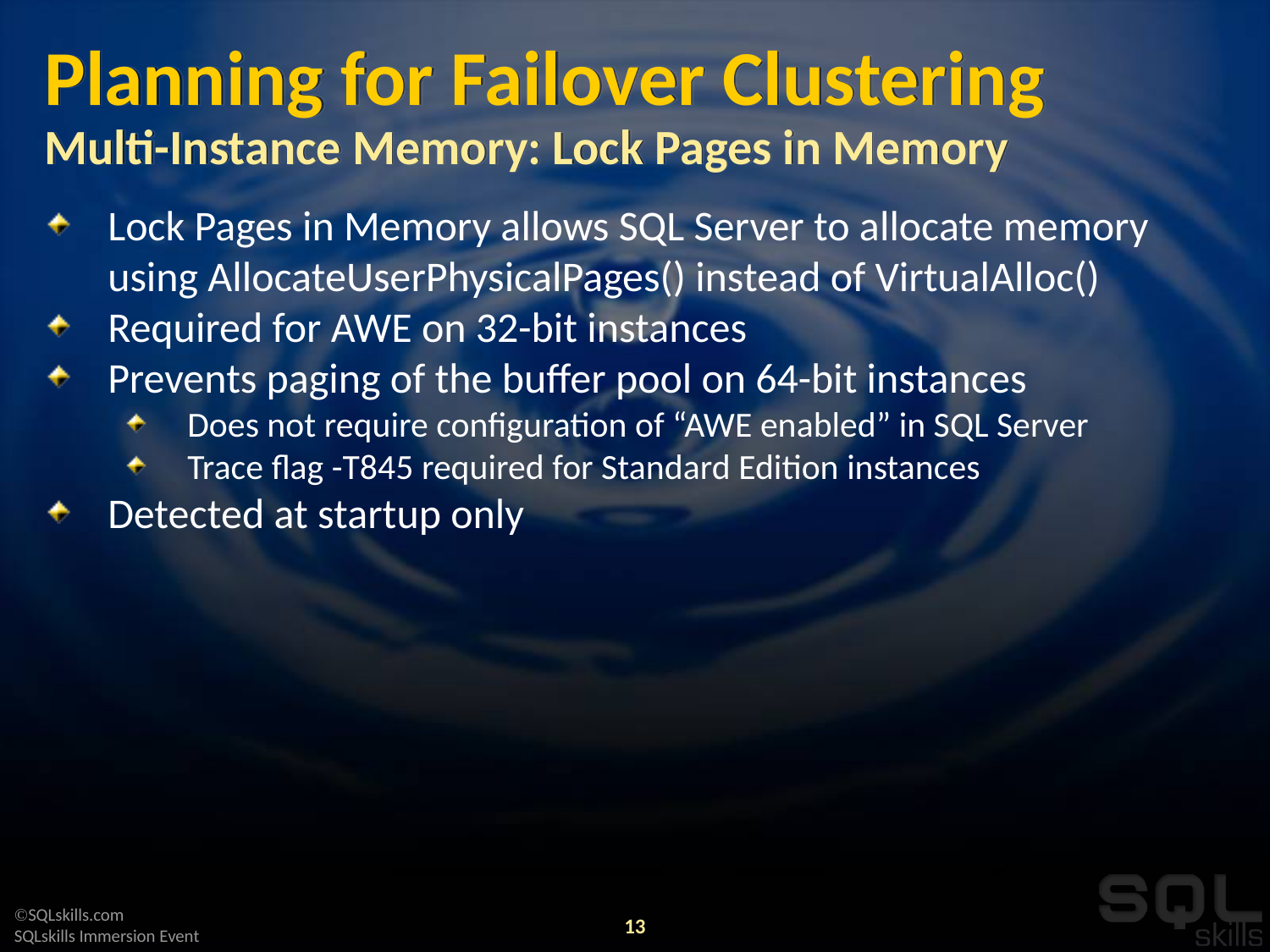

# Planning for Failover Clustering Multi-Instance Memory: Lock Pages in Memory
Lock Pages in Memory allows SQL Server to allocate memory using AllocateUserPhysicalPages() instead of VirtualAlloc()
Required for AWE on 32-bit instances
Prevents paging of the buffer pool on 64-bit instances
Does not require configuration of “AWE enabled” in SQL Server
Trace flag -T845 required for Standard Edition instances
Detected at startup only

13